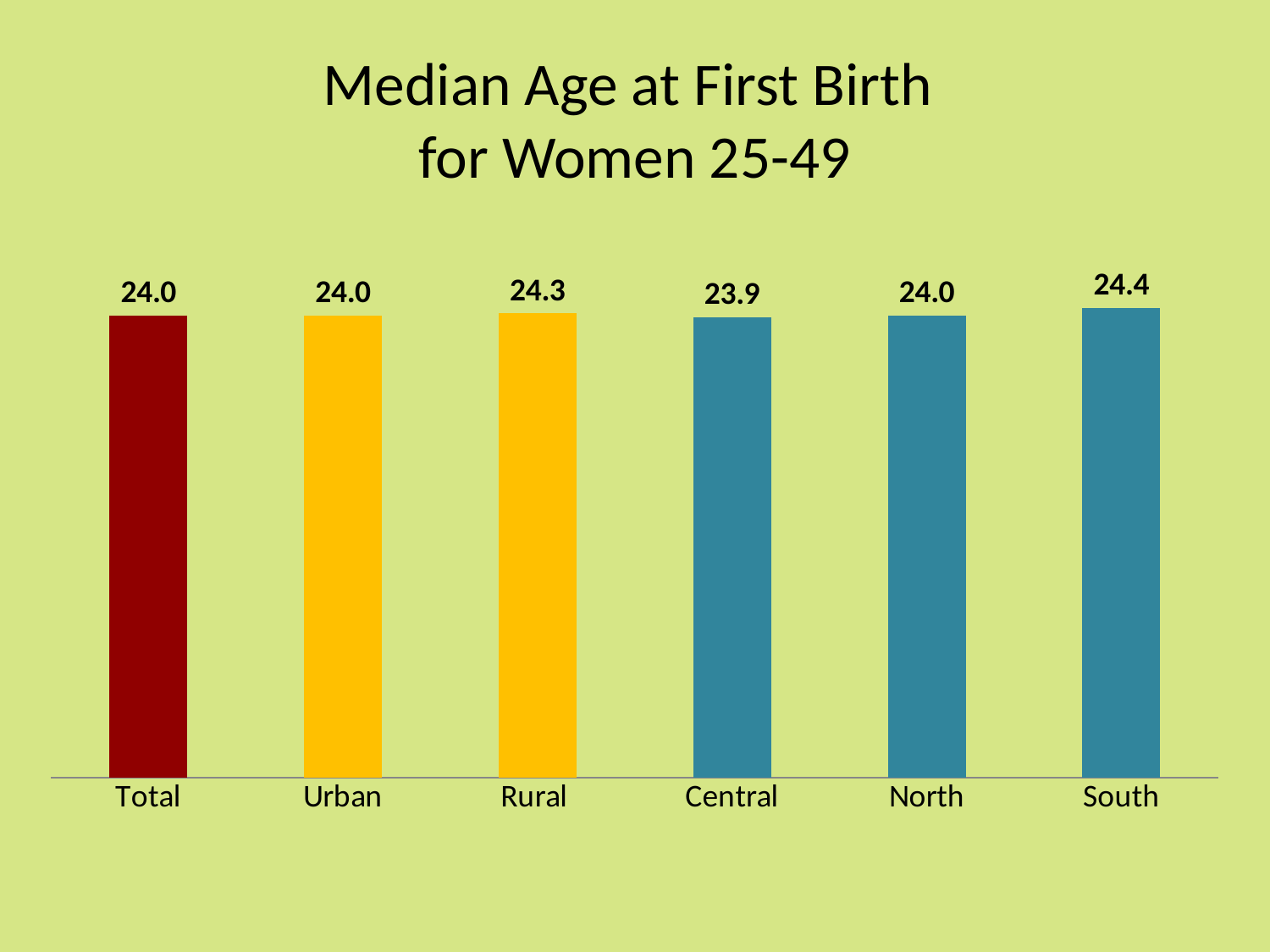

# Median Age at First Birth for Women 25-49

### Chart

| Category | Series 1 |
|---|---|
| Total | 24.0 |
| Urban | 24.0 |
| Rural  | 24.1 |
| Central | 23.9 |
| North | 24.0 |
| South | 24.4 |